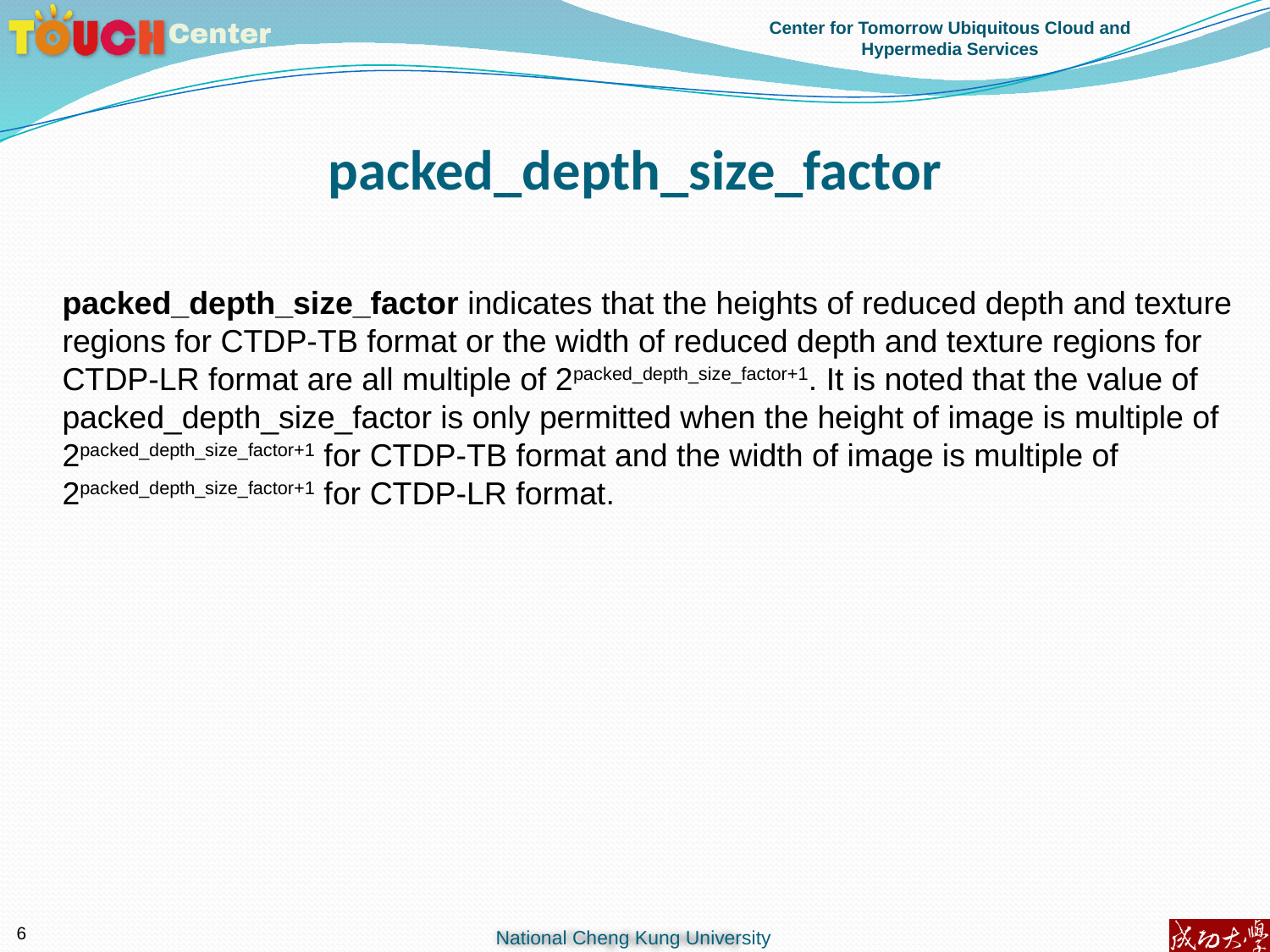

# packed_depth_size_factor
packed_depth_size_factor indicates that the heights of reduced depth and texture regions for CTDP-TB format or the width of reduced depth and texture regions for CTDP-LR format are all multiple of 2packed_depth_size_factor+1. It is noted that the value of packed_depth_size_factor is only permitted when the height of image is multiple of 2packed_depth_size_factor+1 for CTDP-TB format and the width of image is multiple of 2packed_depth_size_factor+1 for CTDP-LR format.